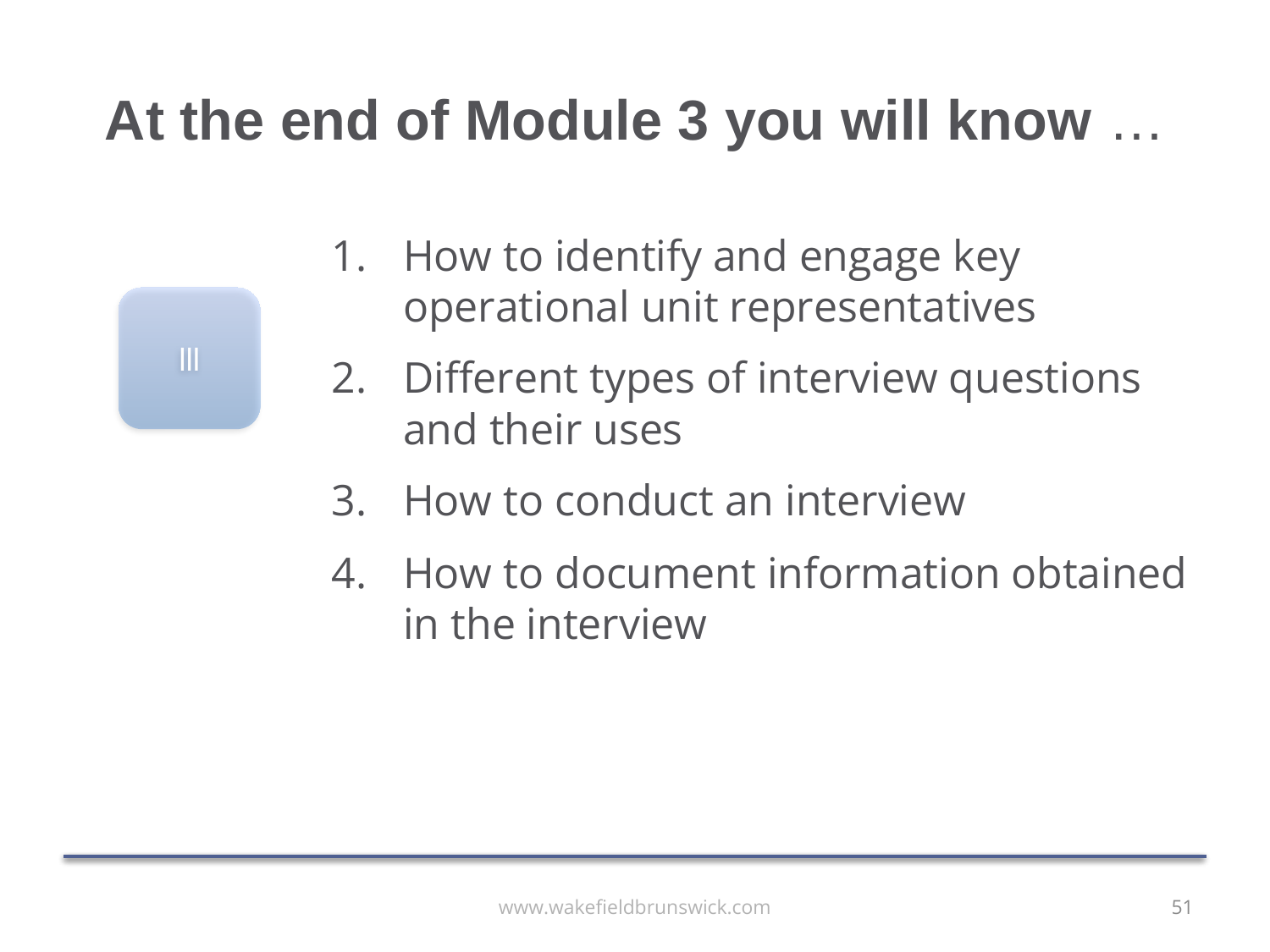

# At the end of Module 3 you will know …
How to identify and engage key operational unit representatives
Different types of interview questions and their uses
How to conduct an interview
How to document information obtained in the interview
lll
www.wakefieldbrunswick.com
51